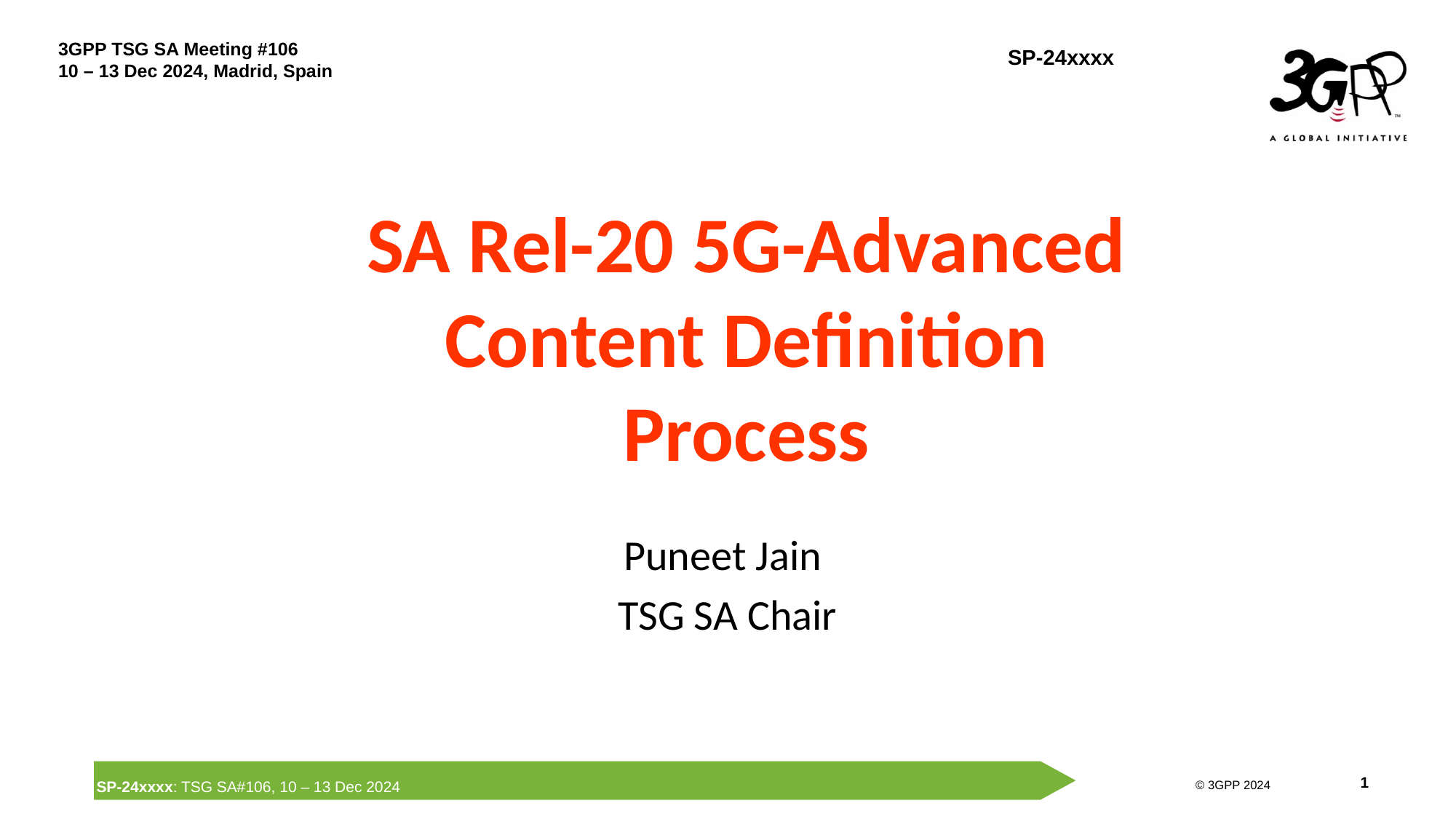

SA Rel-20 5G-Advanced Content Definition Process
Puneet Jain
TSG SA Chair